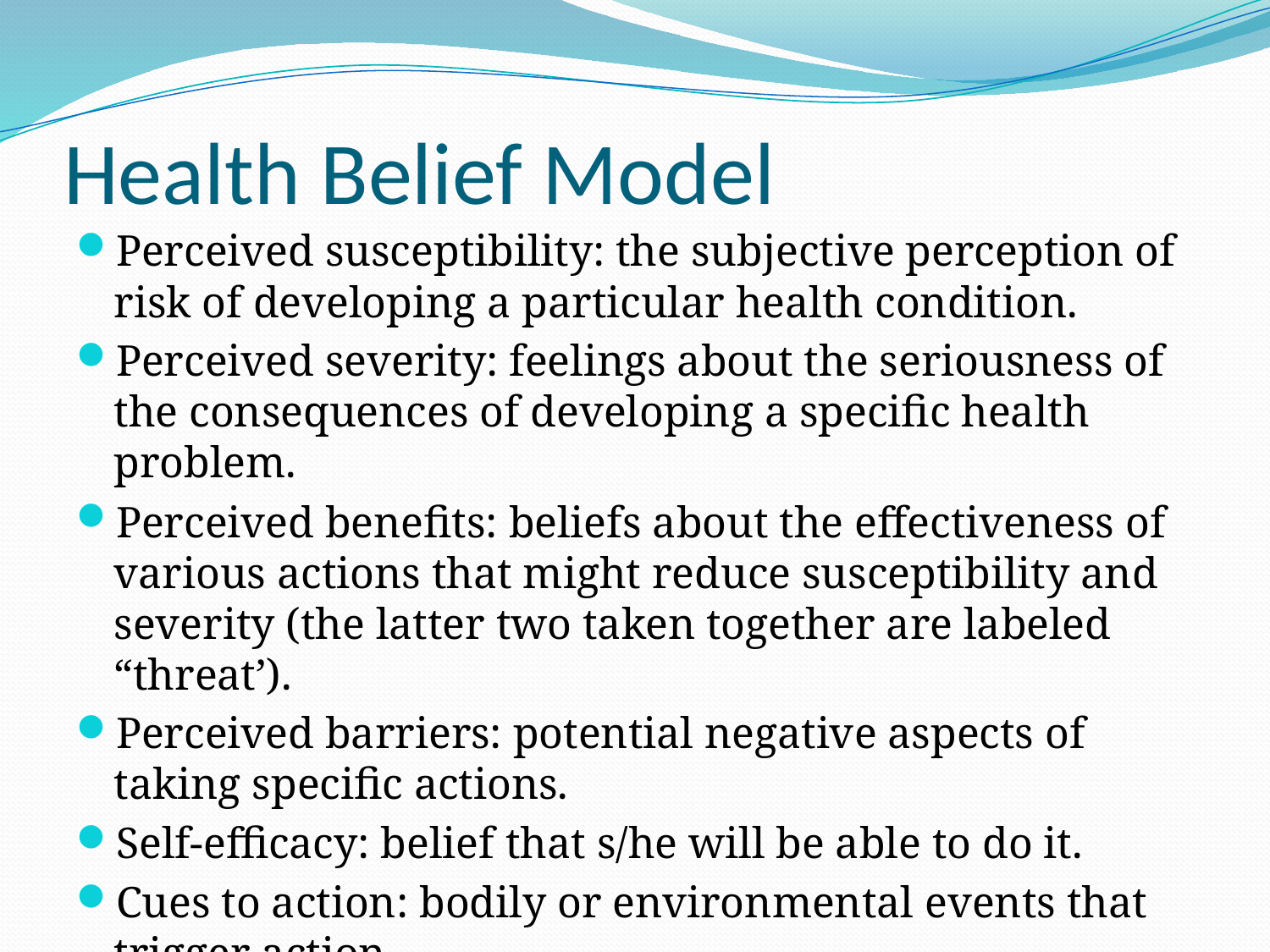

# Health Belief Model
Perceived susceptibility: the subjective perception of risk of developing a particular health condition.
Perceived severity: feelings about the seriousness of the consequences of developing a specific health problem.
Perceived benefits: beliefs about the effectiveness of various actions that might reduce susceptibility and severity (the latter two taken together are labeled “threat’).
Perceived barriers: potential negative aspects of taking specific actions.
Self-efficacy: belief that s/he will be able to do it.
Cues to action: bodily or environmental events that trigger action.